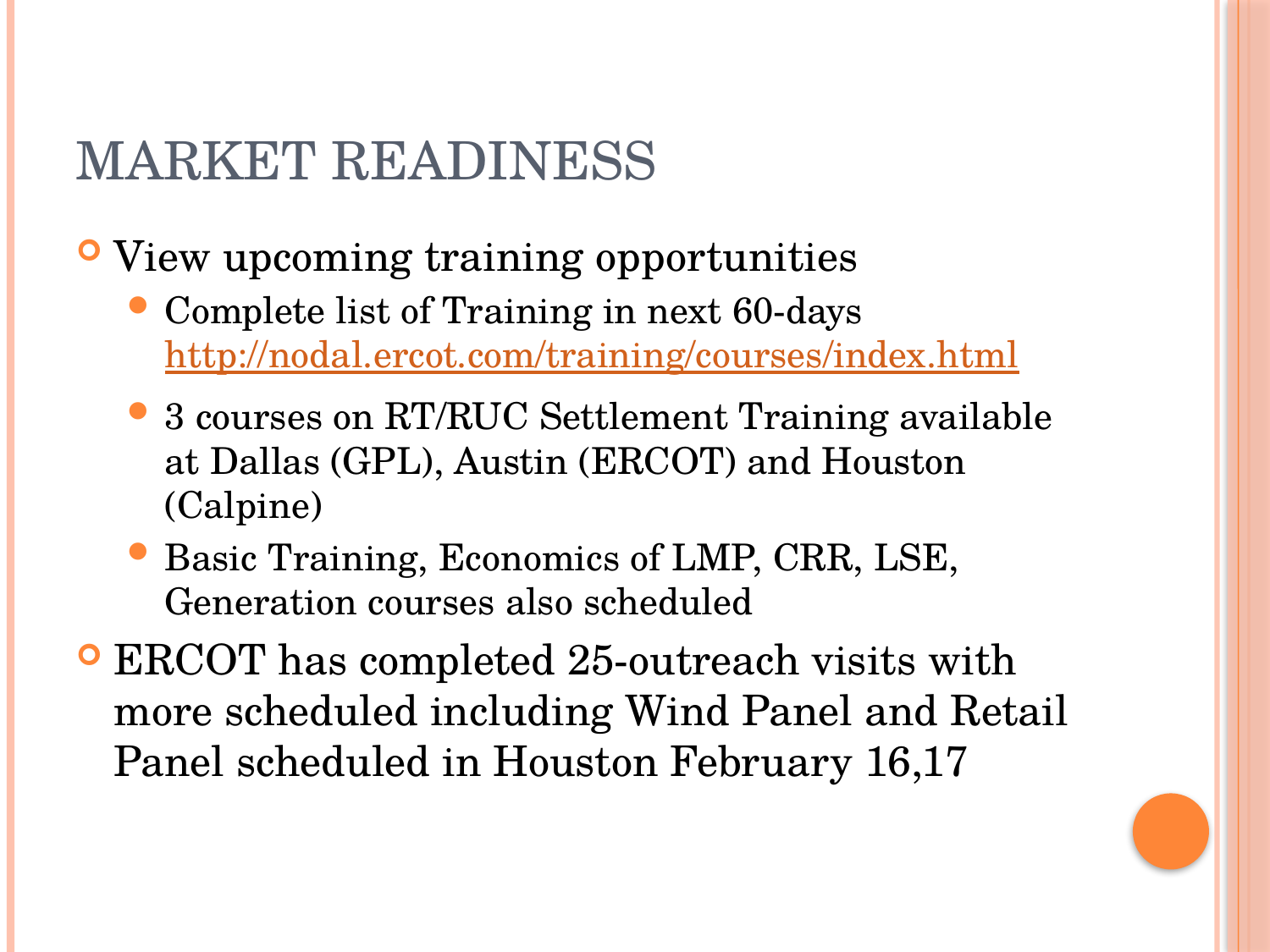

# Market Readiness
View upcoming training opportunities
Complete list of Training in next 60-days http://nodal.ercot.com/training/courses/index.html
3 courses on RT/RUC Settlement Training available at Dallas (GPL), Austin (ERCOT) and Houston (Calpine)
Basic Training, Economics of LMP, CRR, LSE, Generation courses also scheduled
ERCOT has completed 25-outreach visits with more scheduled including Wind Panel and Retail Panel scheduled in Houston February 16,17